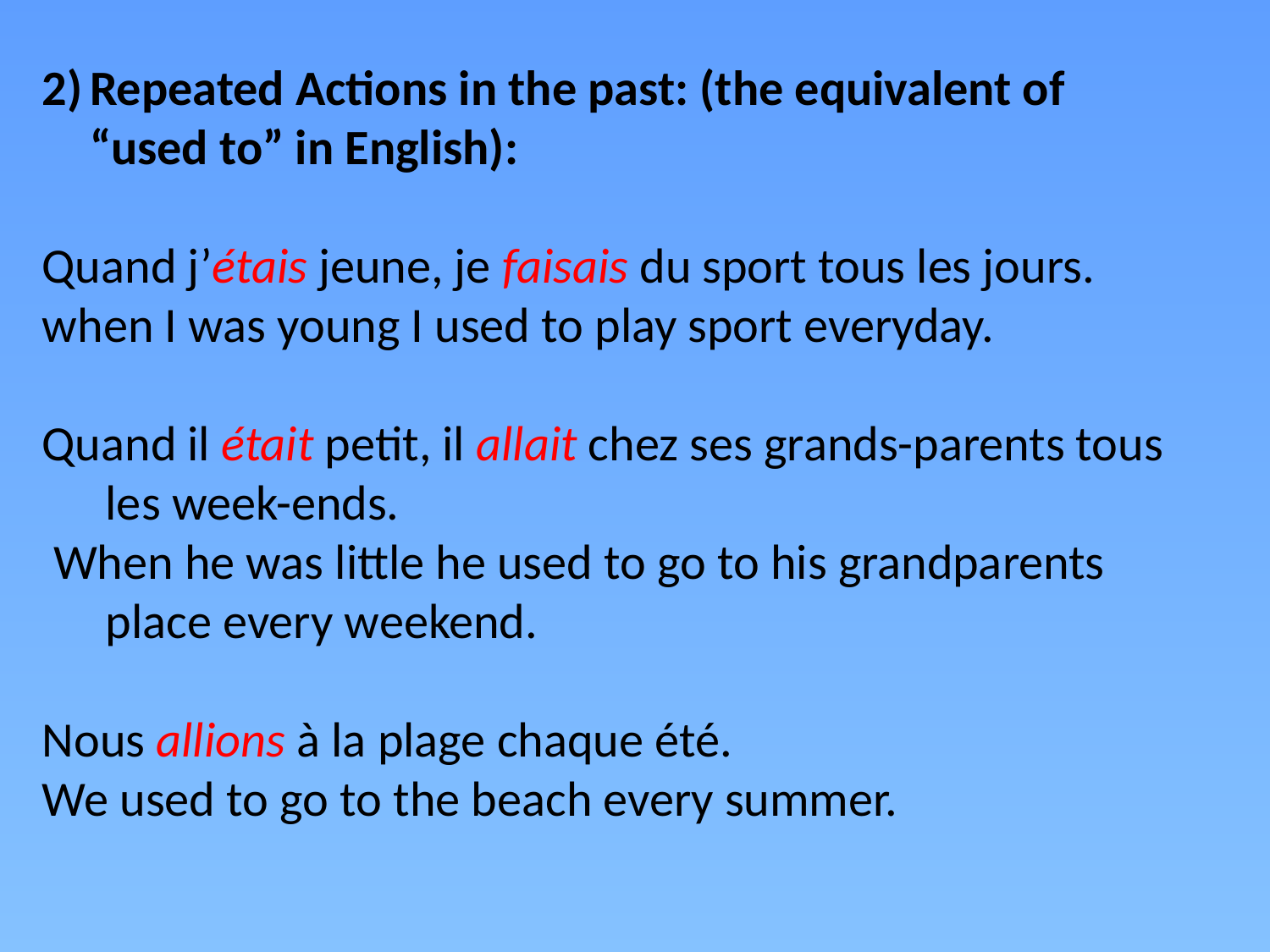

Repeated Actions in the past: (the equivalent of “used to” in English):

Quand j’étais jeune, je faisais du sport tous les jours.
when I was young I used to play sport everyday.

Quand il était petit, il allait chez ses grands-parents tous les week-ends.
 When he was little he used to go to his grandparents place every weekend.

Nous allions à la plage chaque été.
We used to go to the beach every summer.